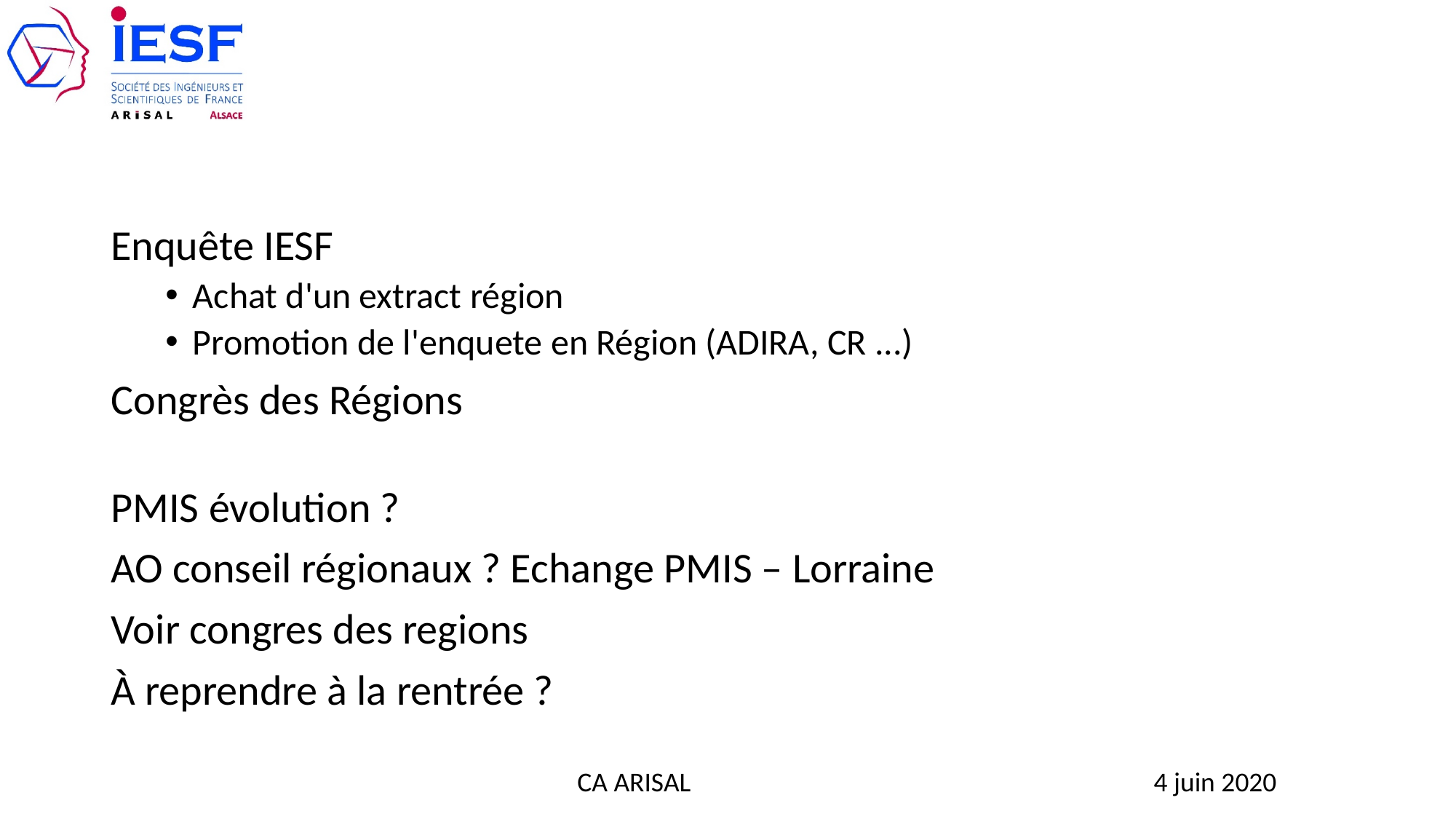

#
Enquête IESF
Achat d'un extract région
Promotion de l'enquete en Région (ADIRA, CR ...)
Congrès des Régions

PMIS évolution ?
AO conseil régionaux ? Echange PMIS – Lorraine
Voir congres des regions
À reprendre à la rentrée ?